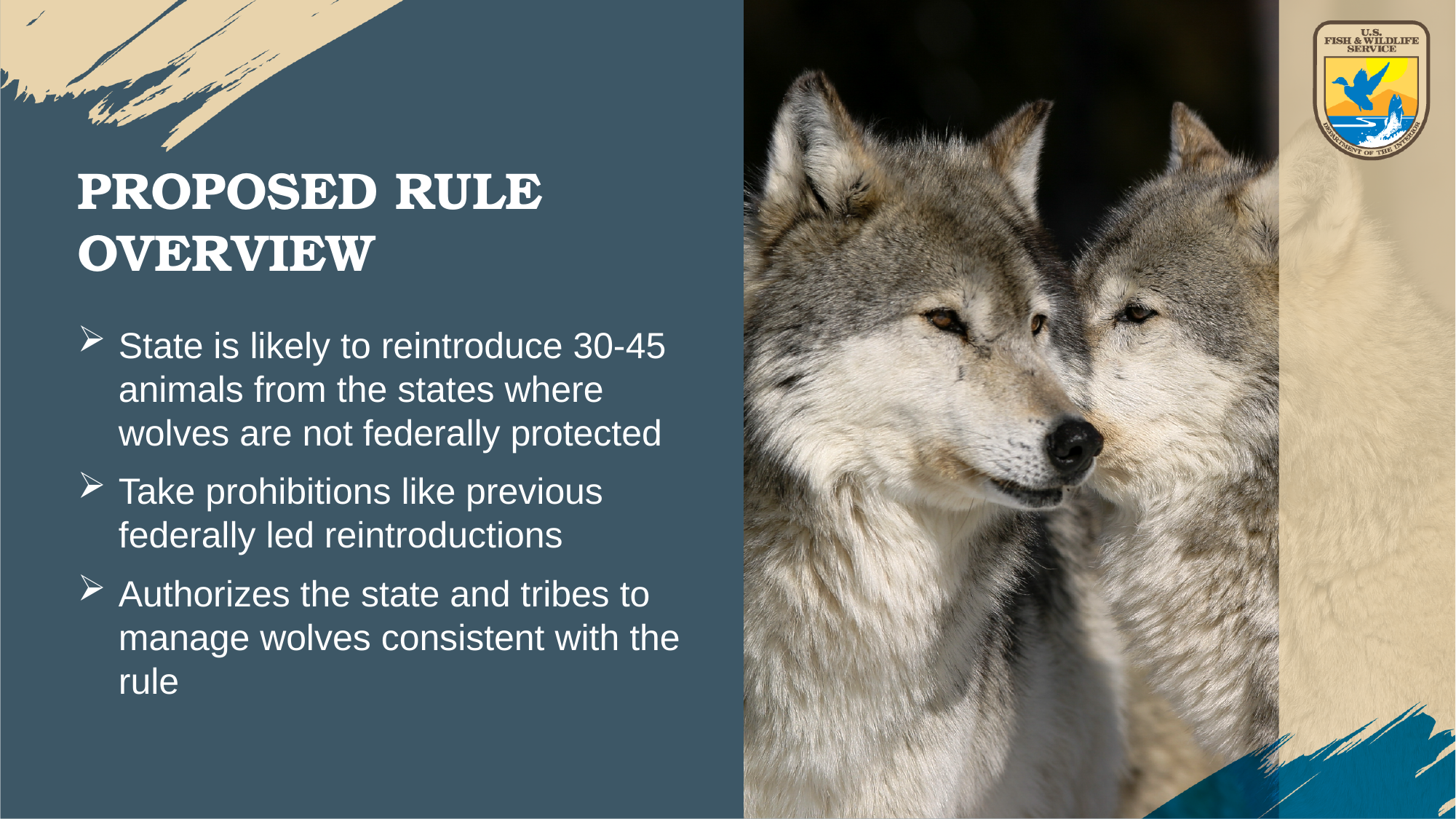

# Proposed rule Overview
State is likely to reintroduce 30-45 animals from the states where wolves are not federally protected
Take prohibitions like previous federally led reintroductions
Authorizes the state and tribes to manage wolves consistent with the rule